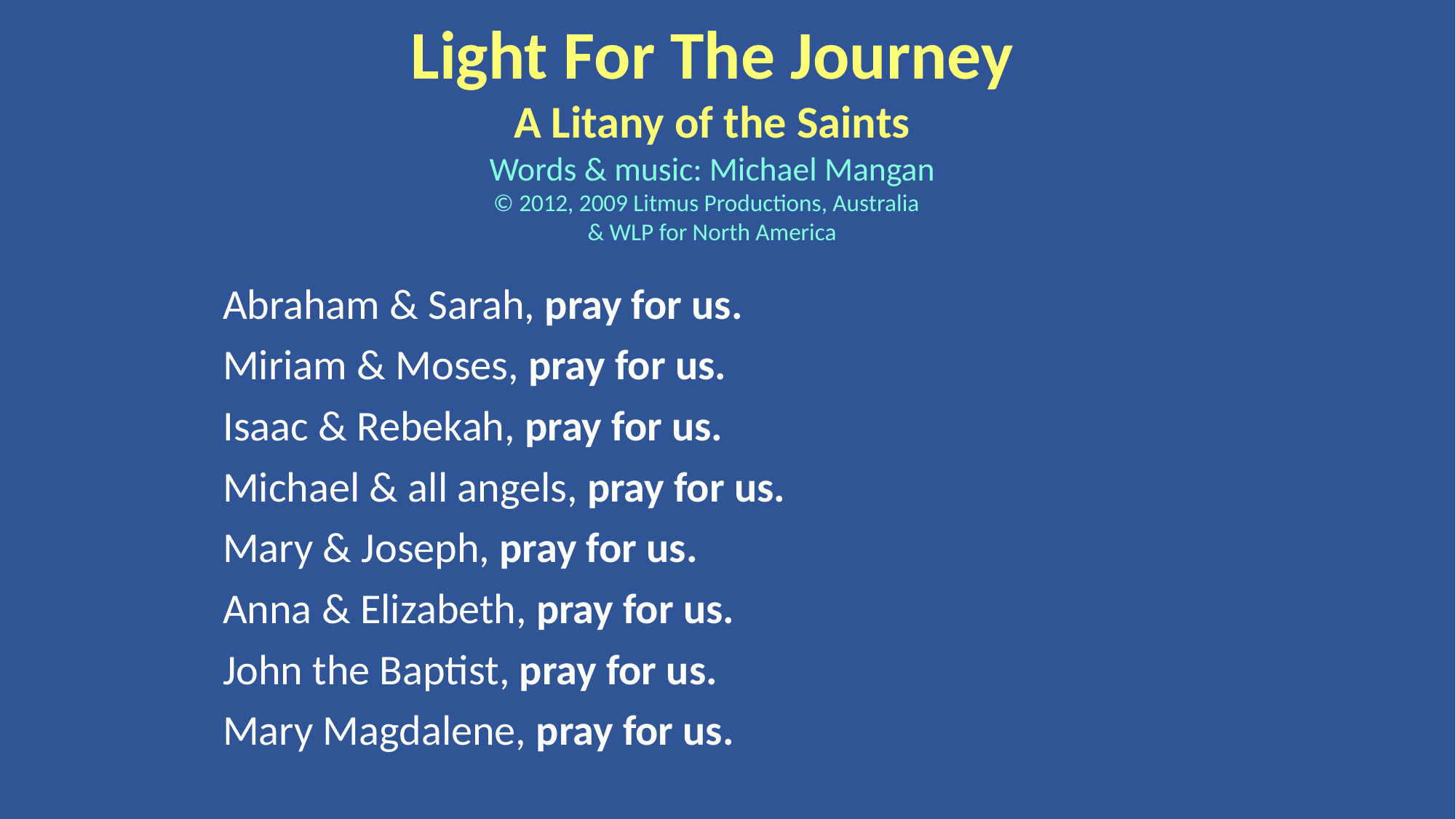

Light For The Journey
A Litany of the Saints
Words & music: Michael Mangan
© 2012, 2009 Litmus Productions, Australia
& WLP for North America
Abraham & Sarah, pray for us.
Miriam & Moses, pray for us.
Isaac & Rebekah, pray for us.
Michael & all angels, pray for us.
Mary & Joseph, pray for us.
Anna & Elizabeth, pray for us.
John the Baptist, pray for us.
Mary Magdalene, pray for us.